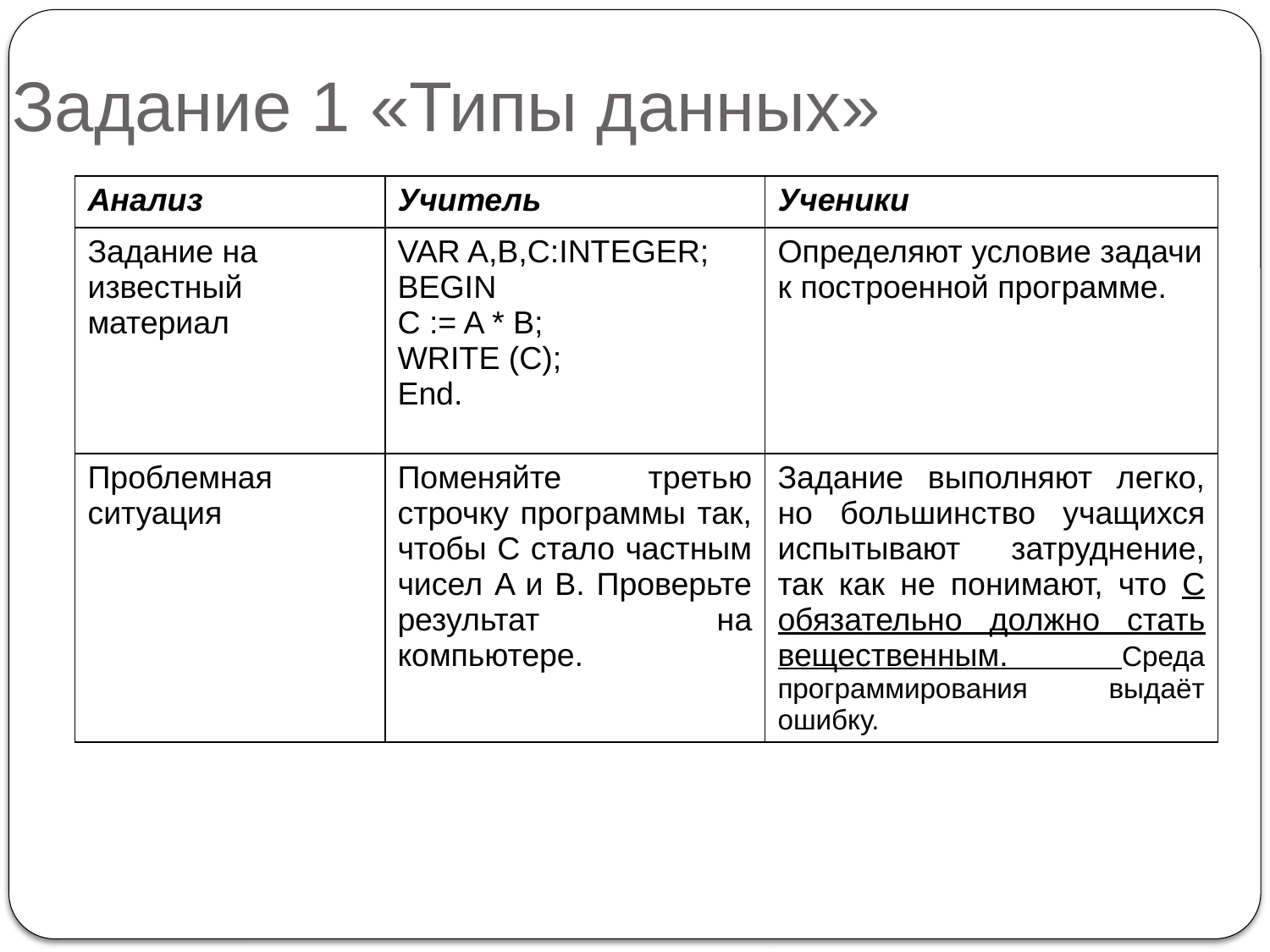

# Задание 1 «Типы данных»
| Анализ | Учитель | Ученики |
| --- | --- | --- |
| Задание на известный материал | VAR A,B,C:INTEGER; BEGIN C := A \* B; WRITE (C); End. | Определяют условие задачи к построенной программе. |
| Проблемная ситуация | Поменяйте третью строчку программы так, чтобы С стало частным чисел A и B. Проверьте результат на компьютере. | Задание выполняют легко, но большинство учащихся испытывают затруднение, так как не понимают, что С обязательно должно стать вещественным. Среда программирования выдаёт ошибку. |